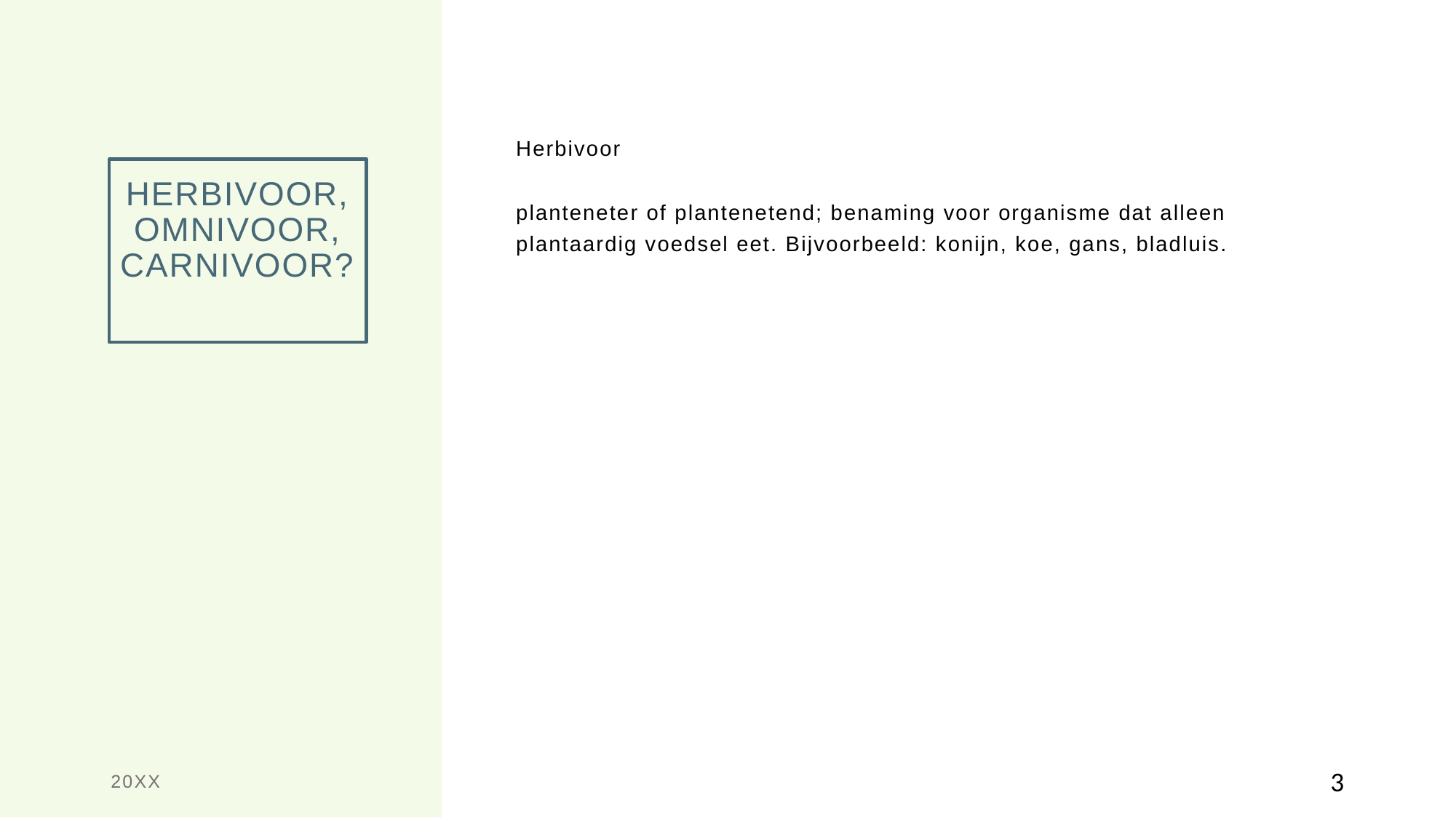

Herbivoor

planteneter of plantenetend; benaming voor organisme dat alleen plantaardig voedsel eet. Bijvoorbeeld: konijn, koe, gans, bladluis.

# Herbivoor, omnivoor, carnivoor?
20XX
3